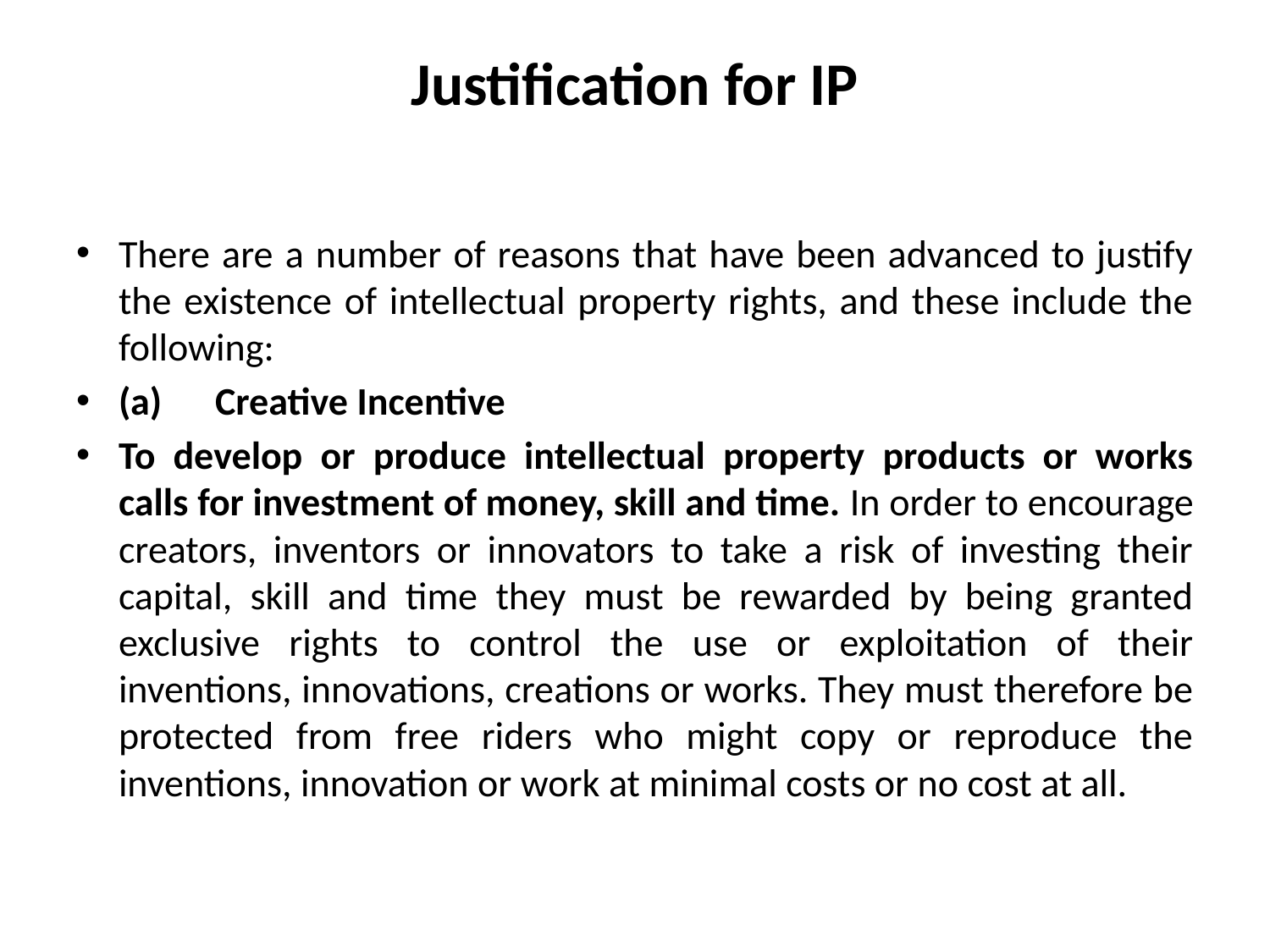

# Justification for IP
There are a number of reasons that have been advanced to justify the existence of intellectual property rights, and these include the following:
(a)      Creative Incentive
To develop or produce intellectual property products or works calls for investment of money, skill and time. In order to encourage creators, inventors or innovators to take a risk of investing their capital, skill and time they must be rewarded by being granted exclusive rights to control the use or exploitation of their inventions, innovations, creations or works. They must therefore be protected from free riders who might copy or reproduce the inventions, innovation or work at minimal costs or no cost at all.